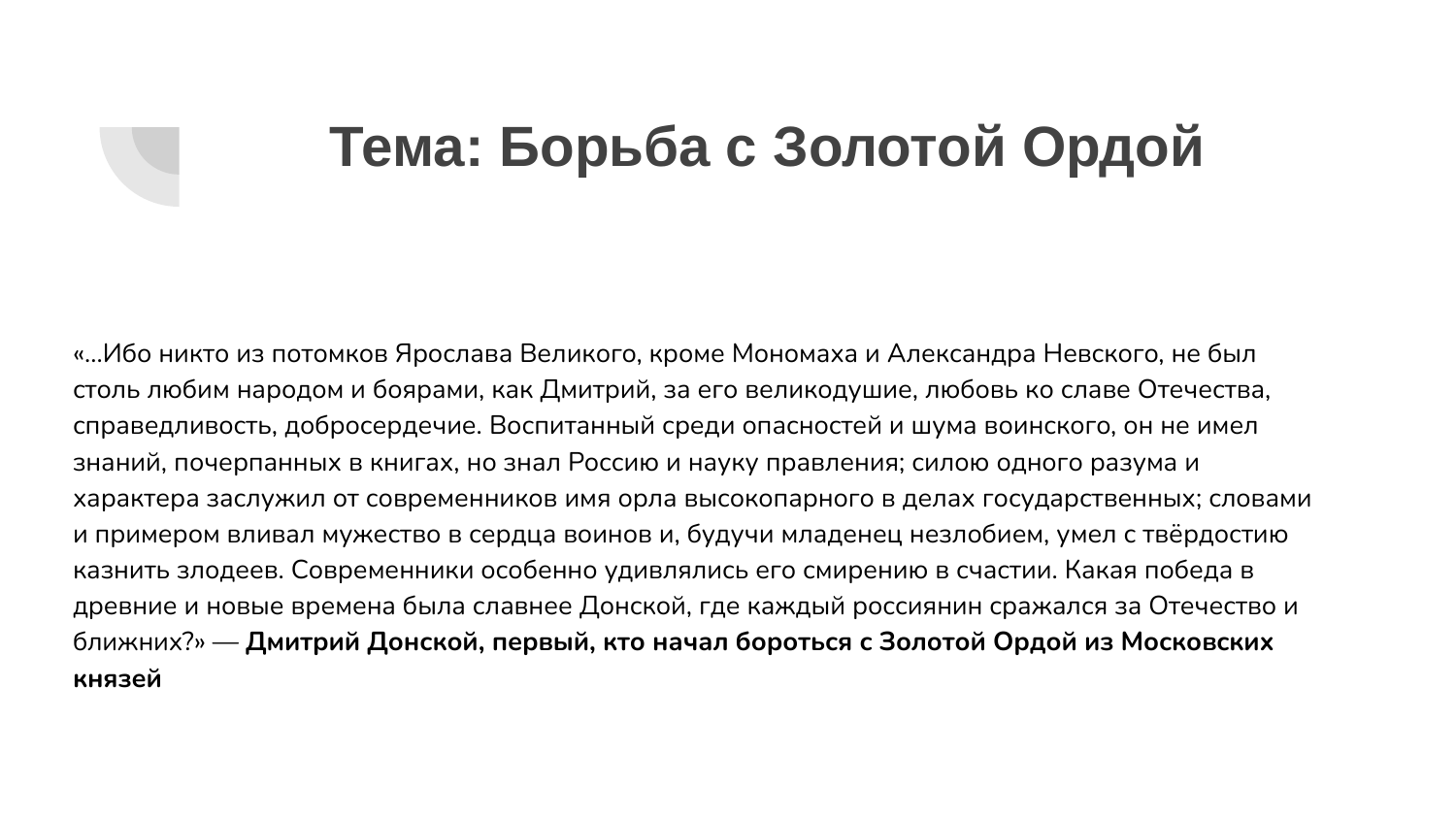

# Тема: Борьба с Золотой Ордой
«...Ибо никто из потомков Ярослава Великого, кроме Мономаха и Александра Невского, не был столь любим народом и боярами, как Дмитрий, за его великодушие, любовь ко славе Отечества, справедливость, добросердечие. Воспитанный среди опасностей и шума воинского, он не имел знаний, почерпанных в книгах, но знал Россию и науку правления; силою одного разума и характера заслужил от современников имя орла высокопарного в делах государственных; словами и примером вливал мужество в сердца воинов и, будучи младенец незлобием, умел с твёрдостию казнить злодеев. Современники особенно удивлялись его смирению в счастии. Какая победа в древние и новые времена была славнее Донской, где каждый россиянин сражался за Отечество и ближних?» — Дмитрий Донской, первый, кто начал бороться с Золотой Ордой из Московских князей